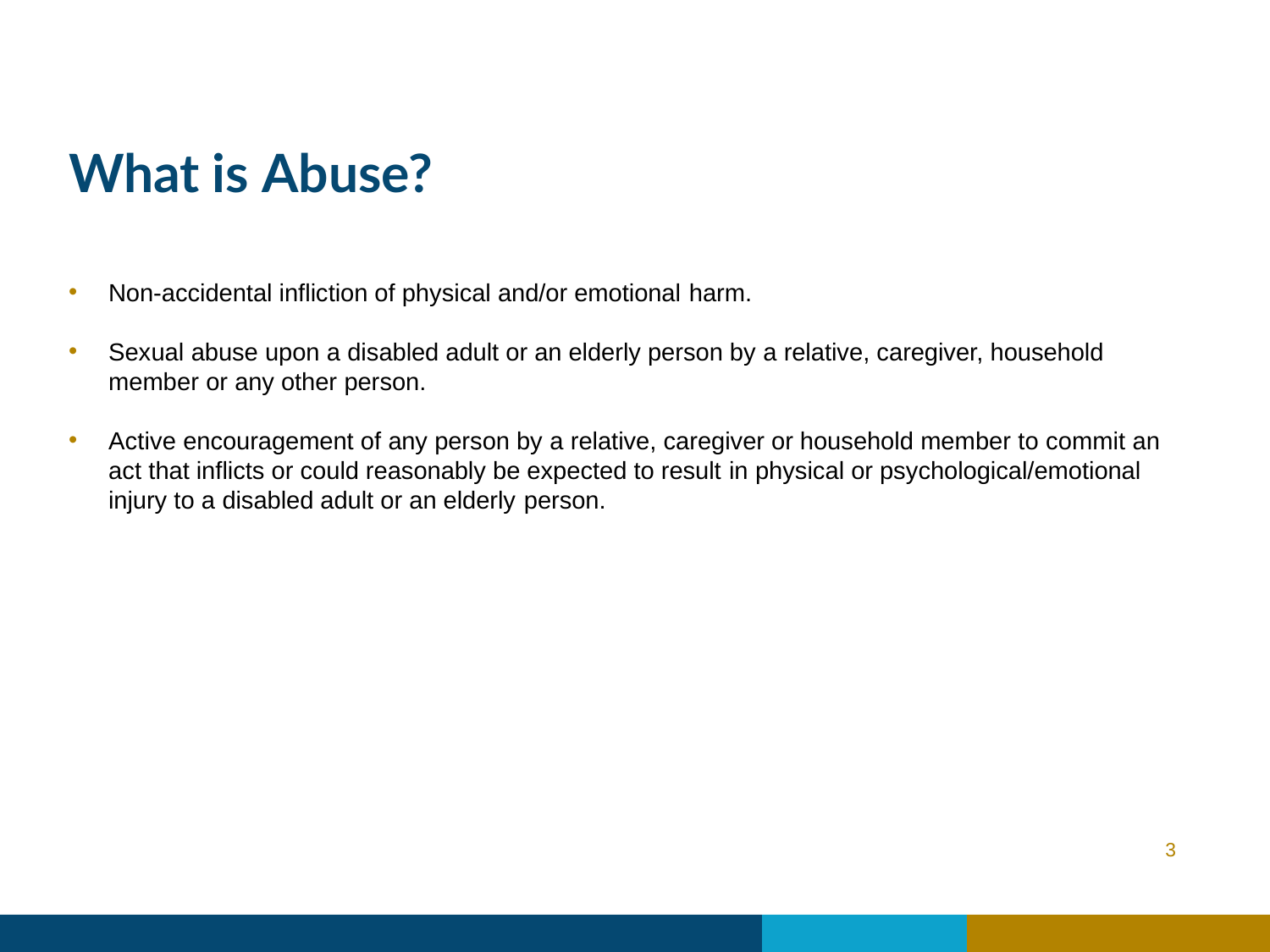

# What is Abuse?
Non-accidental infliction of physical and/or emotional harm.
Sexual abuse upon a disabled adult or an elderly person by a relative, caregiver, household  member or any other person.
Active encouragement of any person by a relative, caregiver or household member to commit an act that inflicts or could reasonably be expected to result in physical or psychological/emotional injury to a disabled adult or an elderly person.
3